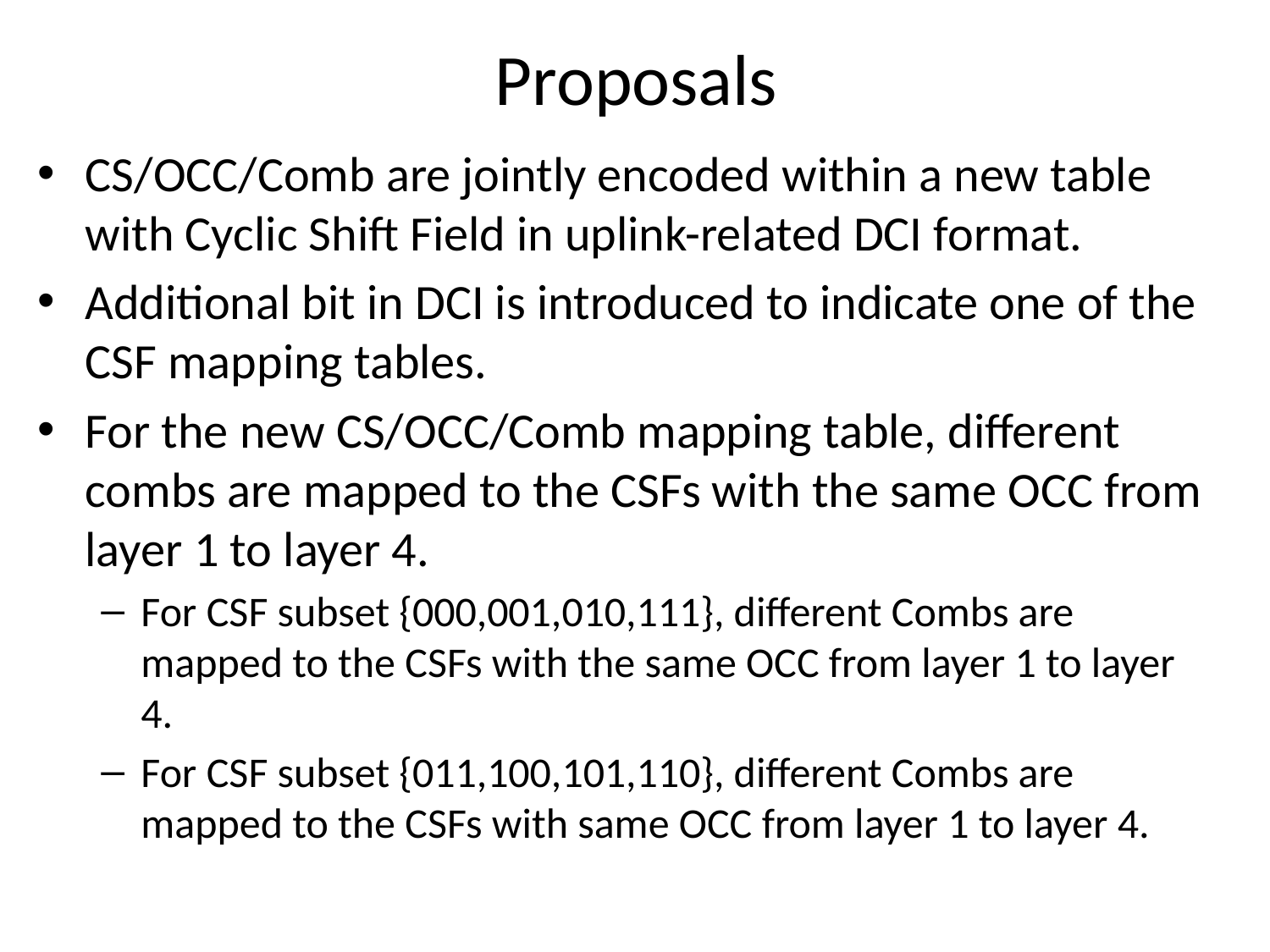

# Proposals
CS/OCC/Comb are jointly encoded within a new table with Cyclic Shift Field in uplink-related DCI format.
Additional bit in DCI is introduced to indicate one of the CSF mapping tables.
For the new CS/OCC/Comb mapping table, different combs are mapped to the CSFs with the same OCC from layer 1 to layer 4.
For CSF subset {000,001,010,111}, different Combs are mapped to the CSFs with the same OCC from layer 1 to layer 4.
For CSF subset {011,100,101,110}, different Combs are mapped to the CSFs with same OCC from layer 1 to layer 4.